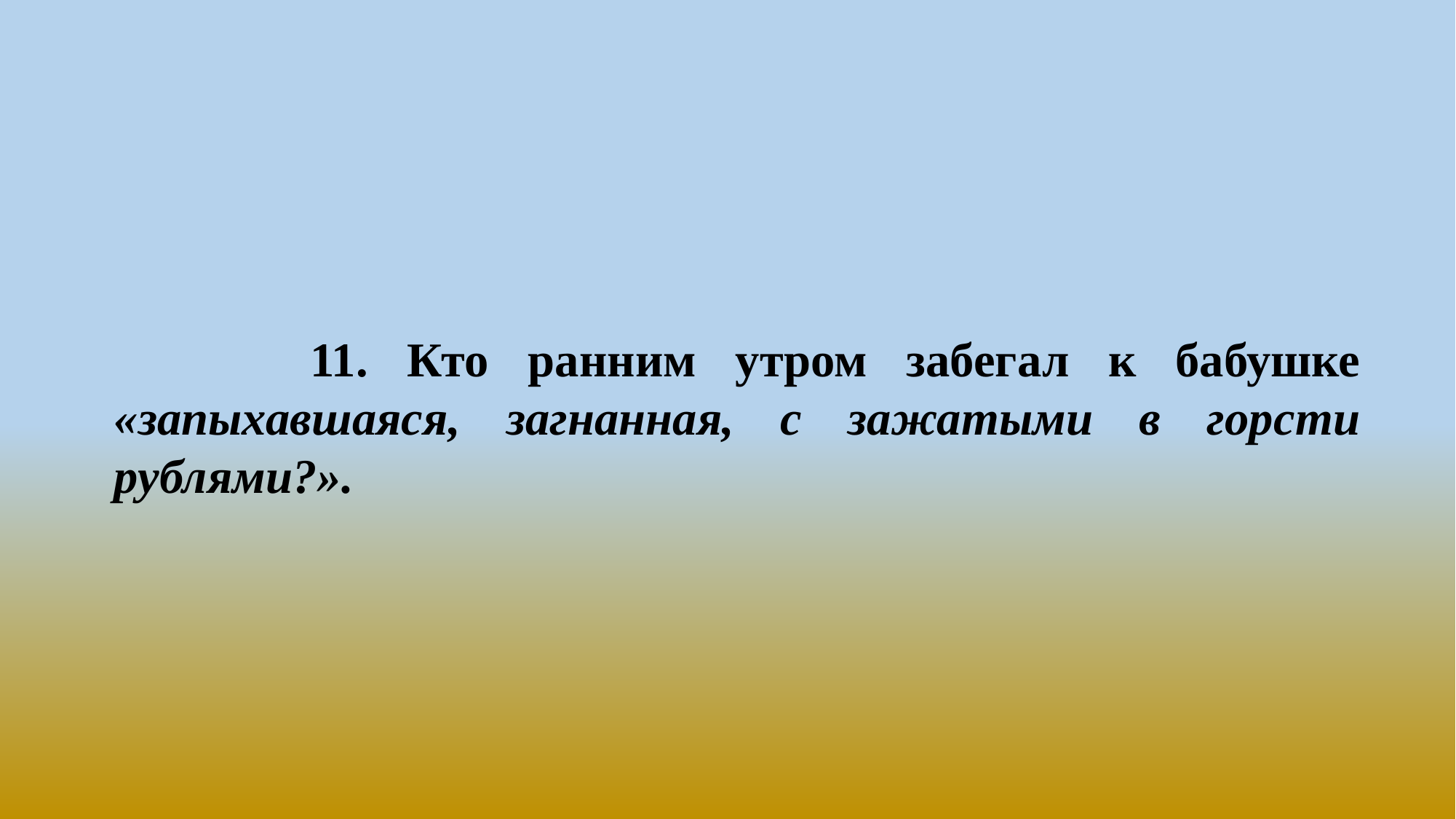

11. Кто ранним утром забегал к бабушке «запыхавшаяся, загнанная, с зажатыми в горсти рублями?».